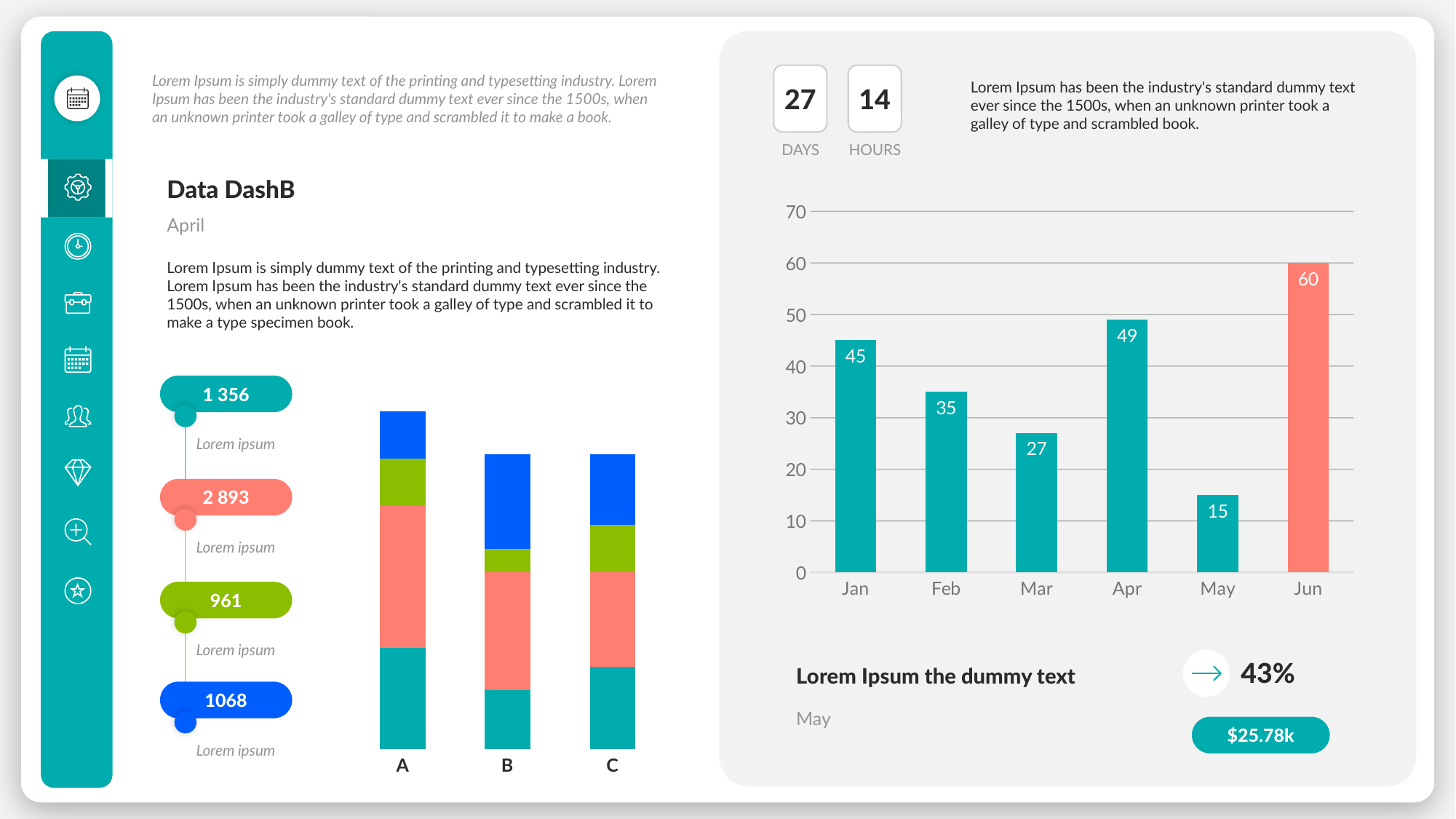

Lorem Ipsum is simply dummy text of the printing and typesetting industry. Lorem Ipsum has been the industry's standard dummy text ever since the 1500s, when an unknown printer took a galley of type and scrambled it to make a book.
27
14
Lorem Ipsum has been the industry's standard dummy text ever since the 1500s, when an unknown printer took a galley of type and scrambled book.

DAYS
HOURS

Data DashB

### Chart

| Category | stats |
|---|---|
| Jan | 45.0 |
| Feb | 35.0 |
| Mar | 27.0 |
| Apr | 49.0 |
| May | 15.0 |
| Jun | 60.0 |
April

Lorem Ipsum is simply dummy text of the printing and typesetting industry. Lorem Ipsum has been the industry's standard dummy text ever since the 1500s, when an unknown printer took a galley of type and scrambled it to make a type specimen book.

### Chart

| Category | S | F | R | N |
|---|---|---|---|---|
| A | 4.3 | 6.0 | 2.0 | 2.0 |
| B | 2.5 | 5.0 | 1.0 | 4.0 |
| C | 3.5 | 4.0 | 2.0 | 3.0 |
1 356

Lorem ipsum

2 893

Lorem ipsum

961

Lorem ipsum
43%

Lorem Ipsum the dummy text

1068
May

$25.78k

Lorem ipsum